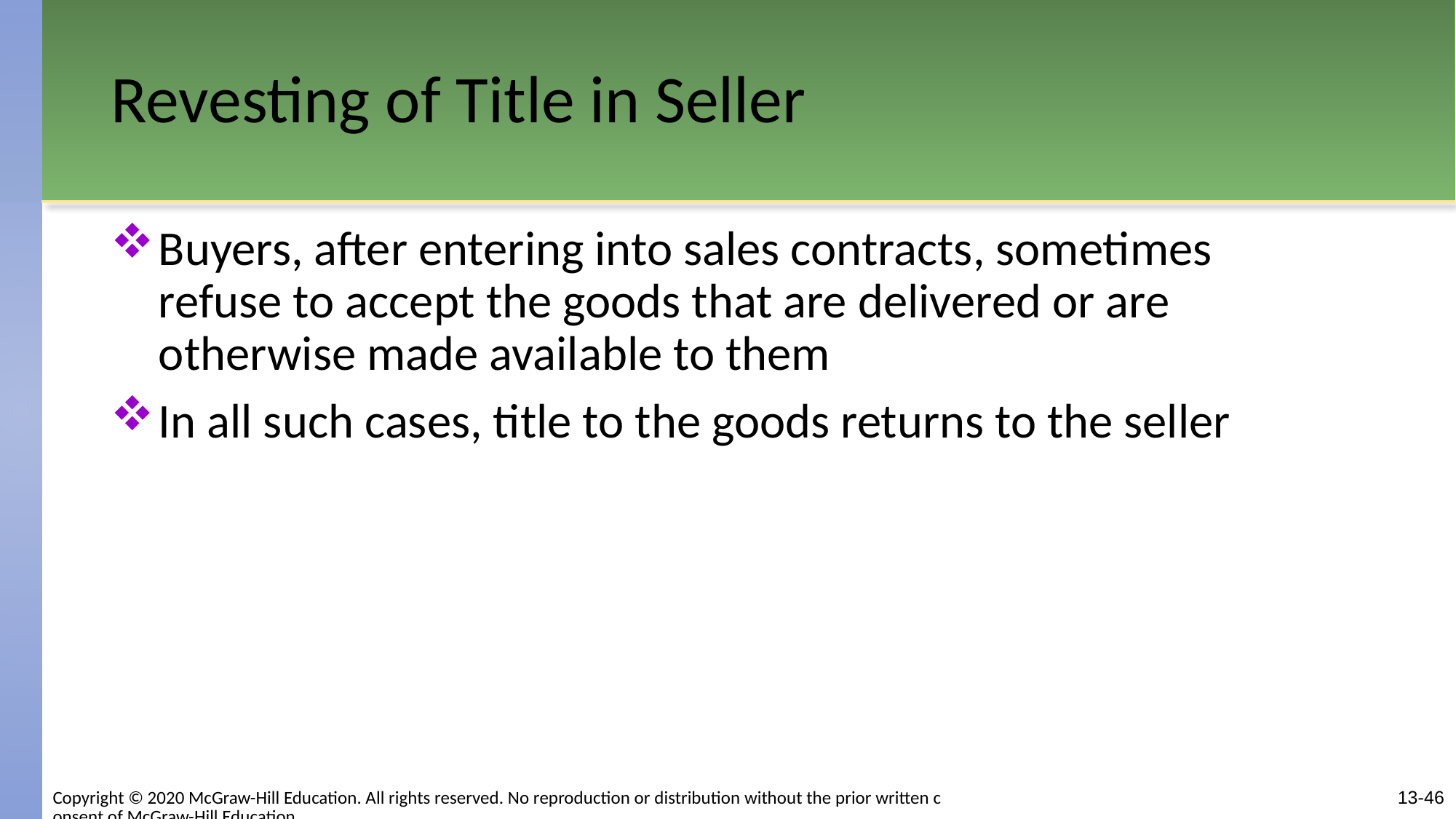

# Revesting of Title in Seller
Buyers, after entering into sales contracts, sometimes refuse to accept the goods that are delivered or are otherwise made available to them
In all such cases, title to the goods returns to the seller

Copyright © 2020 McGraw-Hill Education. All rights reserved. No reproduction or distribution without the prior written consent of McGraw-Hill Education.
13-46